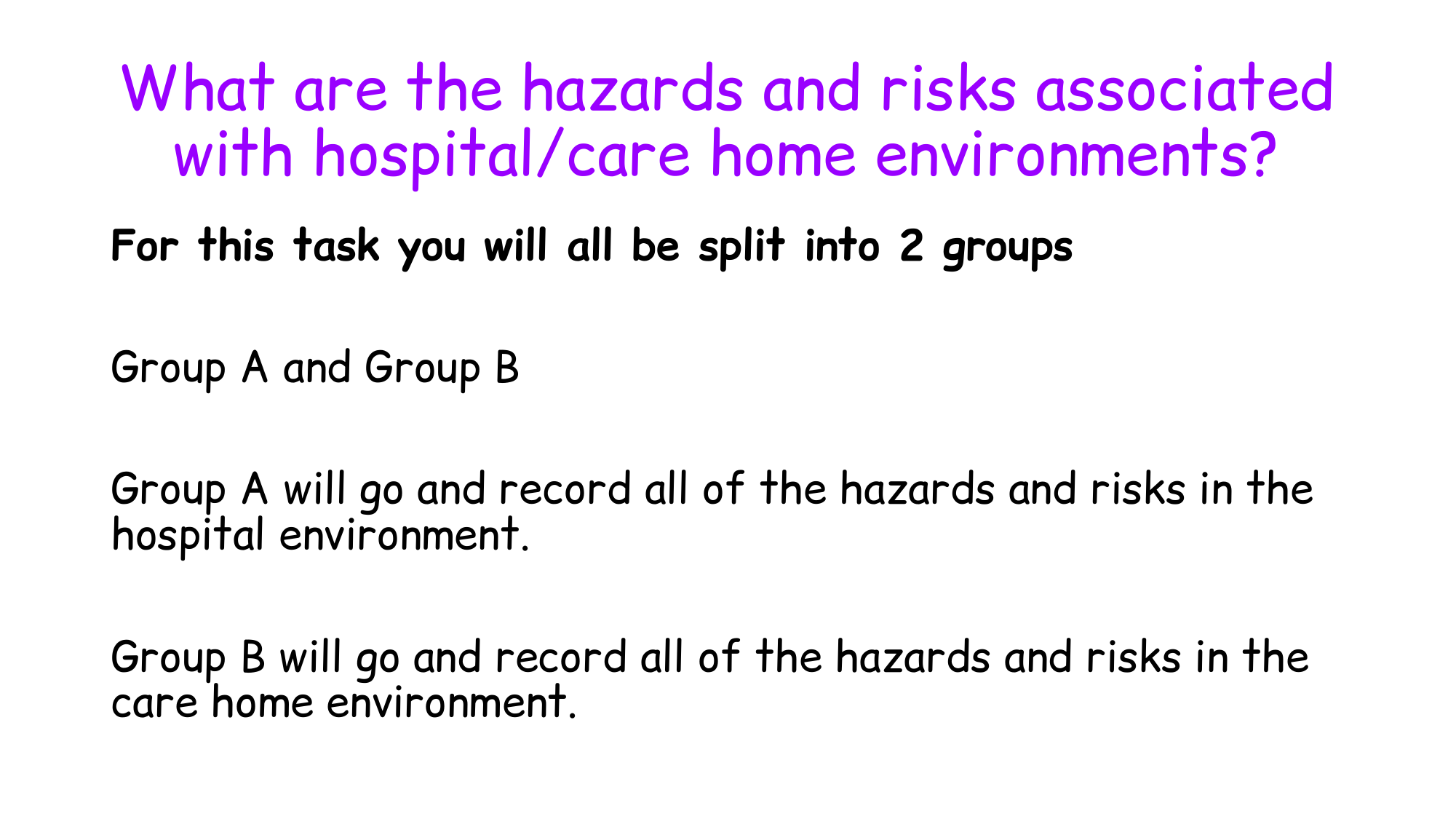

# What are the hazards and risks associated with hospital/care home environments?
For this task you will all be split into 2 groups

Group A and Group B

Group A will go and record all of the hazards and risks in the hospital environment.

Group B will go and record all of the hazards and risks in the care home environment.